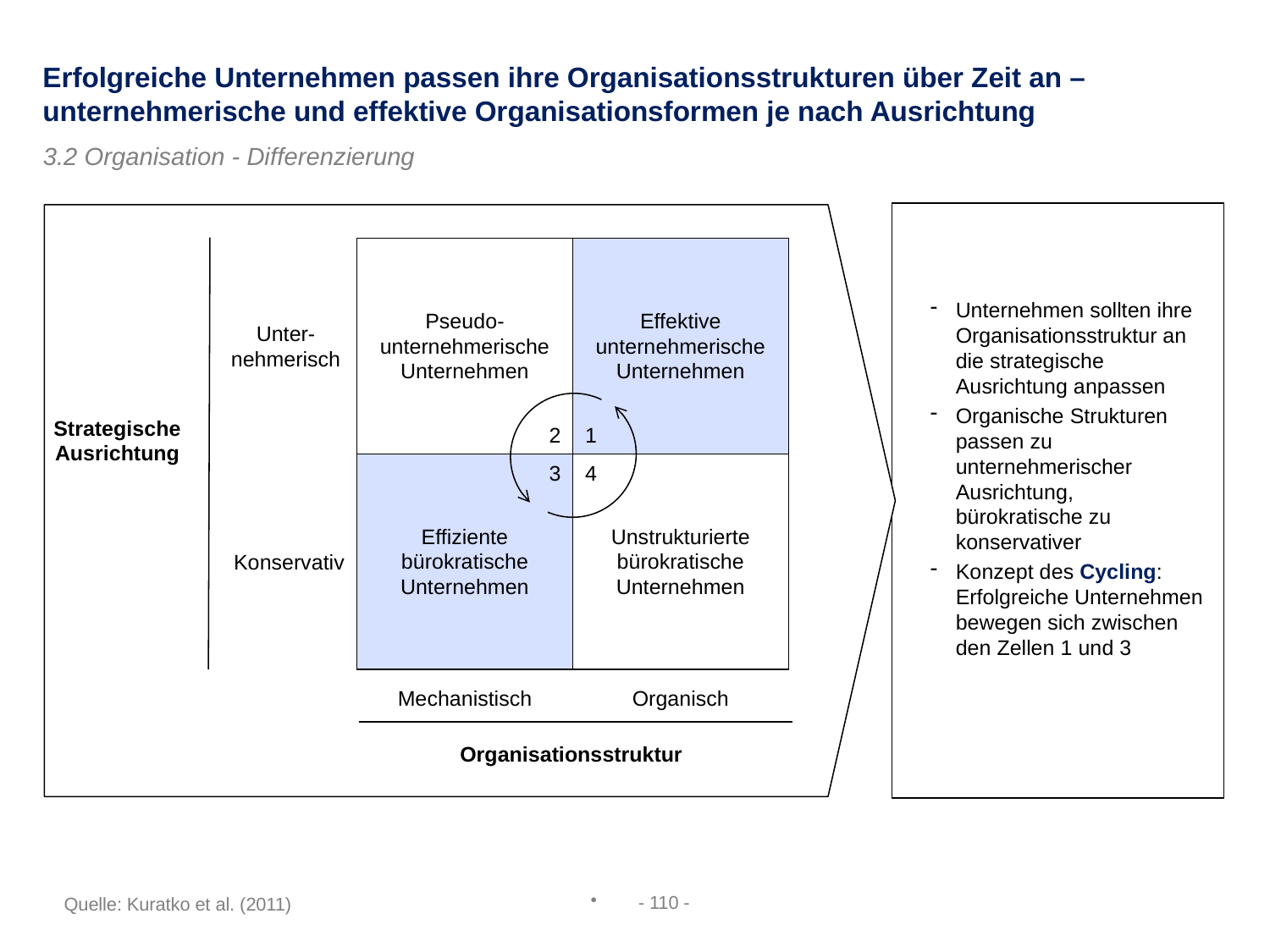

Erfolgreiche Unternehmen passen ihre Organisationsstrukturen über Zeit an – unternehmerische und effektive Organisationsformen je nach Ausrichtung
3.2 Organisation - Differenzierung

Unternehmen sollten ihre Organisationsstruktur an die strategische Ausrichtung anpassen
Organische Strukturen passen zu unternehmerischer Ausrichtung, bürokratische zu konservativer
Konzept des Cycling: Erfolgreiche Unternehmen bewegen sich zwischen den Zellen 1 und 3

Pseudo-unternehmerische Unternehmen
Effektive unternehmerische Unternehmen
Unter-nehmerisch

Strategische Ausrichtung
2
1

3

4
Effiziente bürokratische Unternehmen
Unstrukturierte bürokratische Unternehmen
Konservativ
Mechanistisch
Organisch
Organisationsstruktur
- 110 -
Quelle: Kuratko et al. (2011)